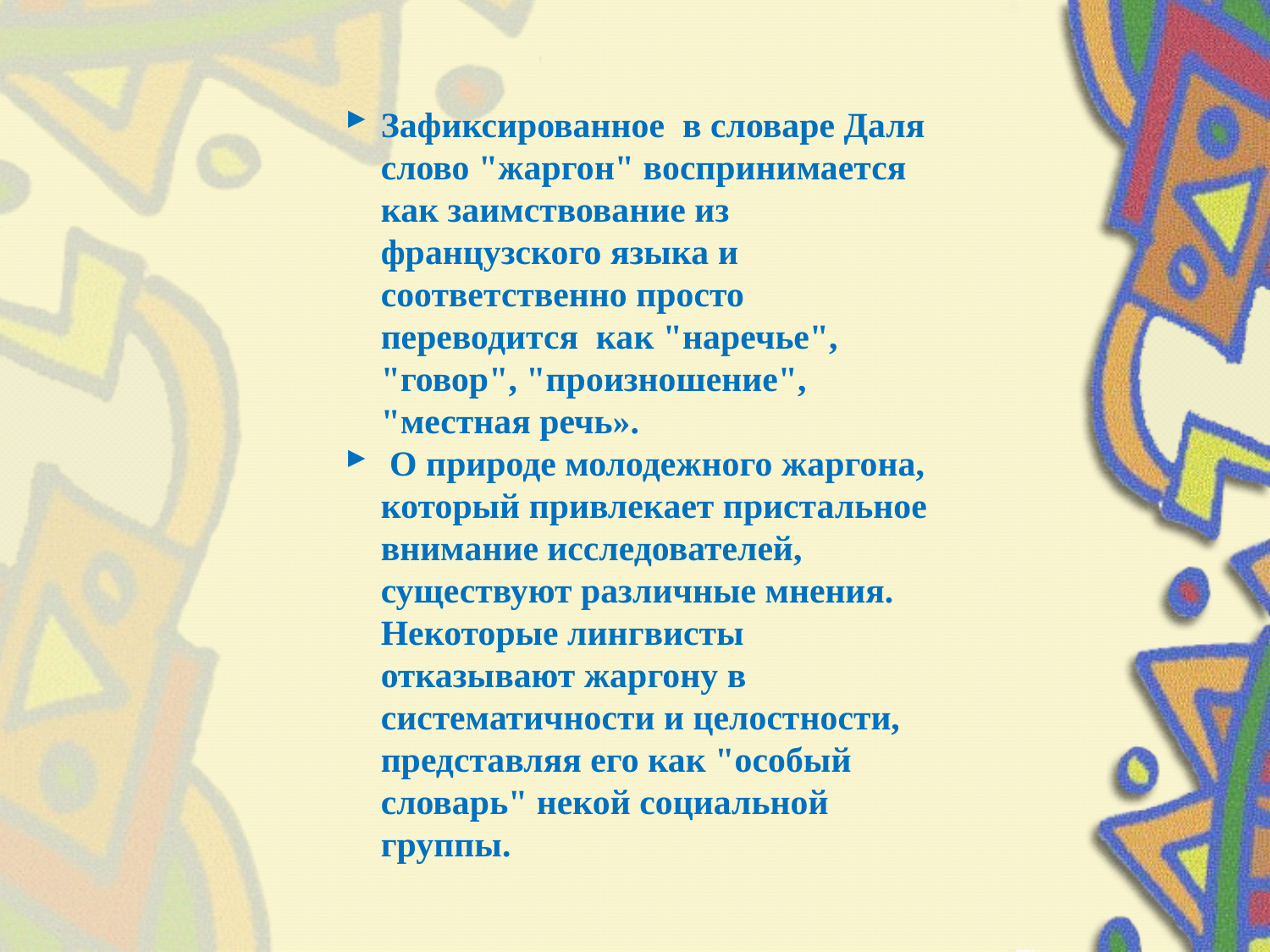

#
Зафиксированное  в словаре Даля слово "жаргон" воспринимается как заимствование из французского языка и соответственно просто переводится  как "наречье", "говор", "произношение", "местная речь».
 О природе молодежного жаргона, который привлекает пристальное внимание исследователей, существуют различные мнения. Некоторые лингвисты отказывают жаргону в систематичности и целостности, представляя его как "особый словарь" некой социальной группы.